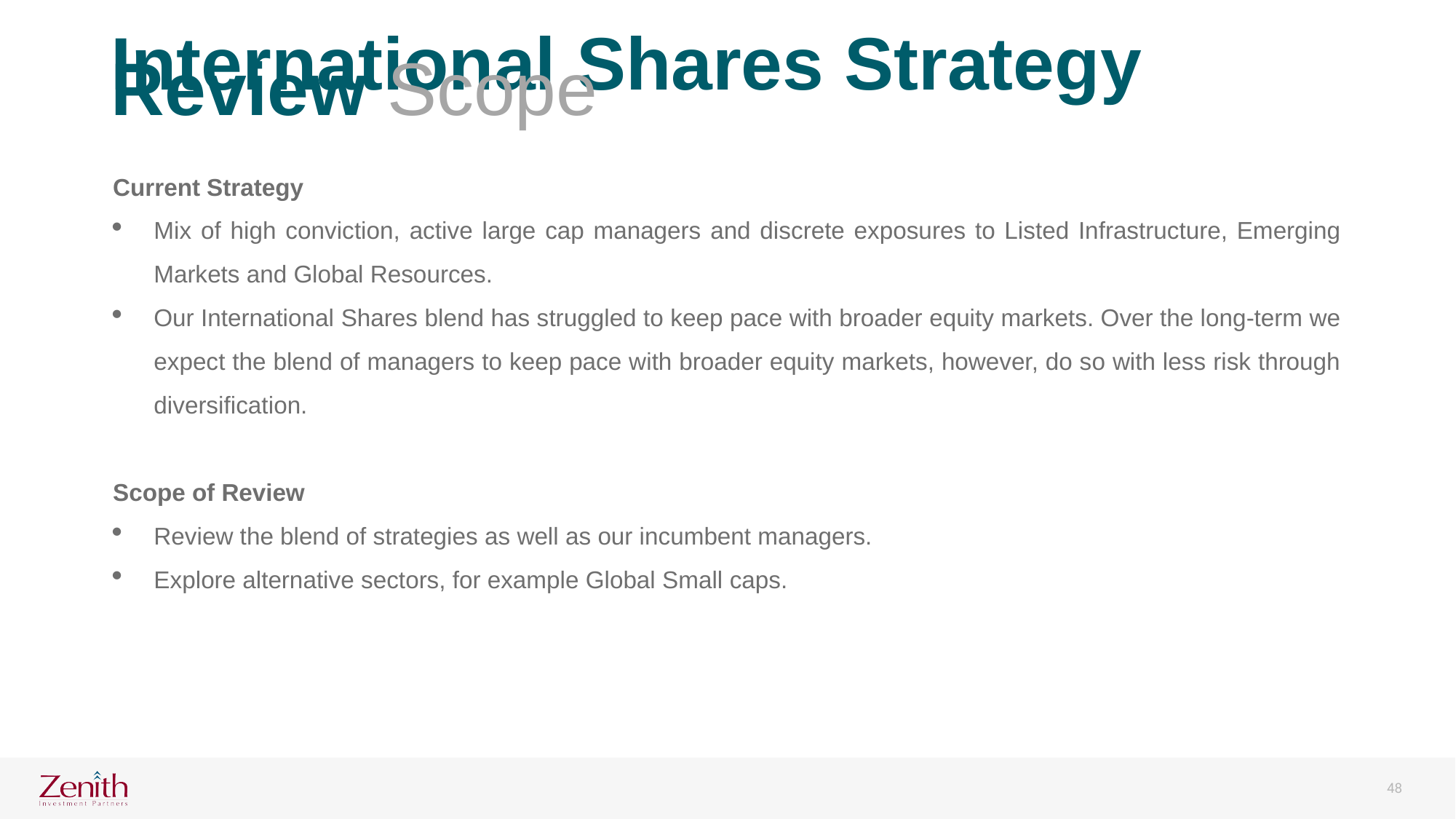

International Shares Strategy Review Scope

Current Strategy
Mix of high conviction, active large cap managers and discrete exposures to Listed Infrastructure, Emerging Markets and Global Resources.
Our International Shares blend has struggled to keep pace with broader equity markets. Over the long-term we expect the blend of managers to keep pace with broader equity markets, however, do so with less risk through diversification.

Scope of Review
Review the blend of strategies as well as our incumbent managers.
Explore alternative sectors, for example Global Small caps.